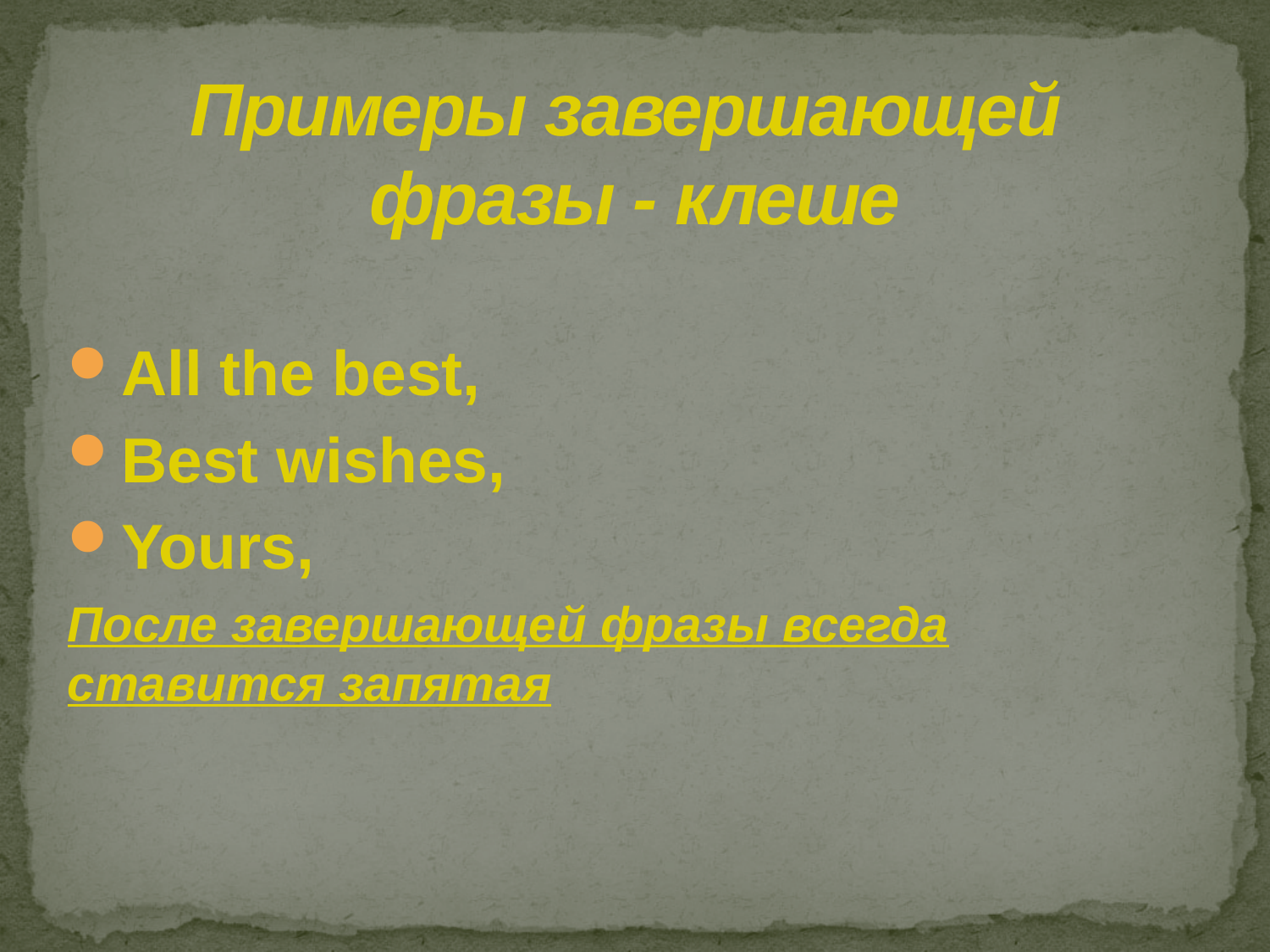

# Примеры завершающей фразы - клеше
All the best,
Best wishes,
Yours,
После завершающей фразы всегда ставится запятая